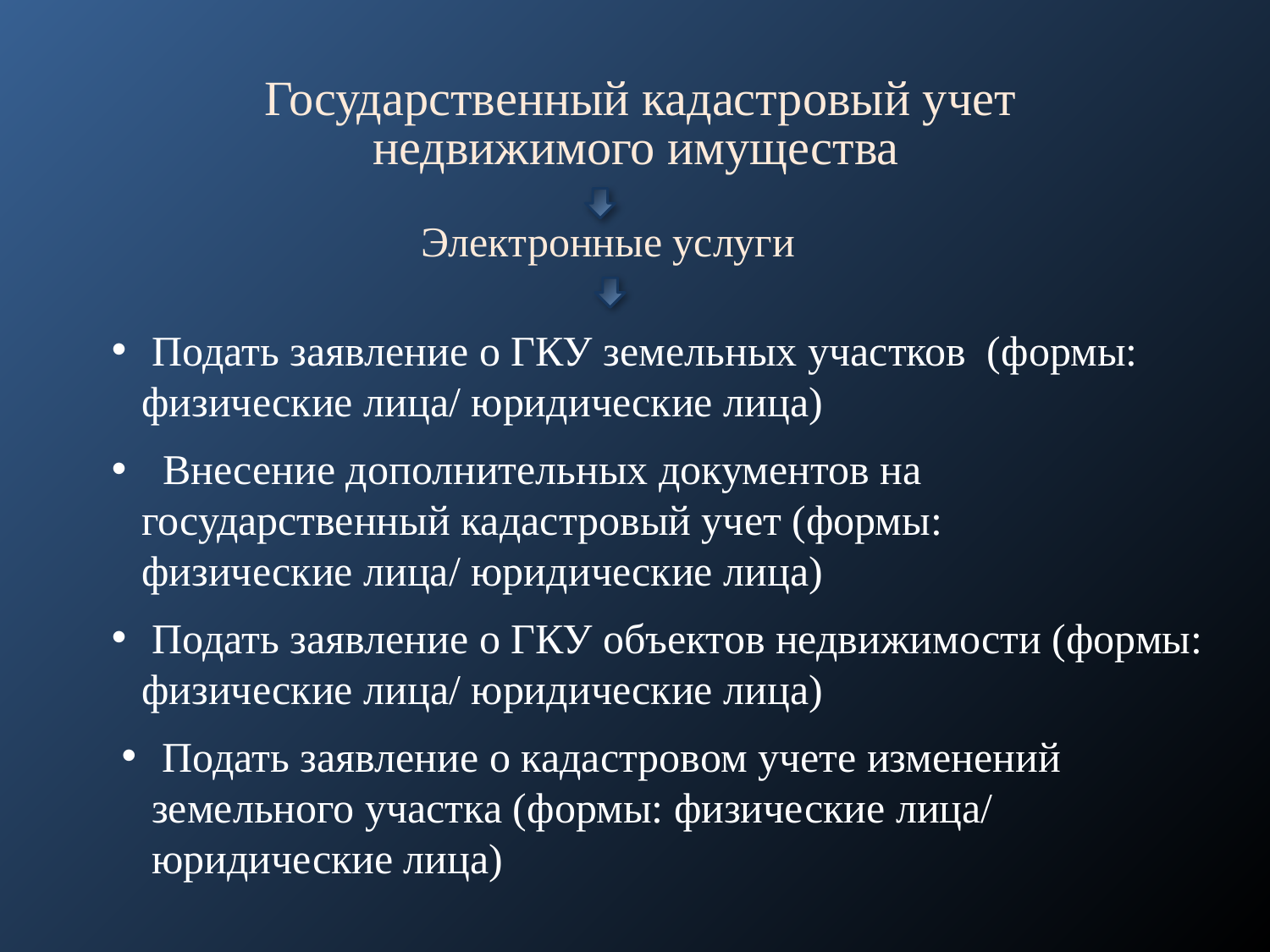

Государственный кадастровый учет
недвижимого имущества

Электронные услуги

 Подать заявление о ГКУ земельных участков  (формы: физические лица/ юридические лица)
  Внесение дополнительных документов на государственный кадастровый учет (формы: физические лица/ юридические лица)
 Подать заявление о ГКУ объектов недвижимости (формы: физические лица/ юридические лица)
 Подать заявление о кадастровом учете изменений земельного участка (формы: физические лица/ юридические лица)